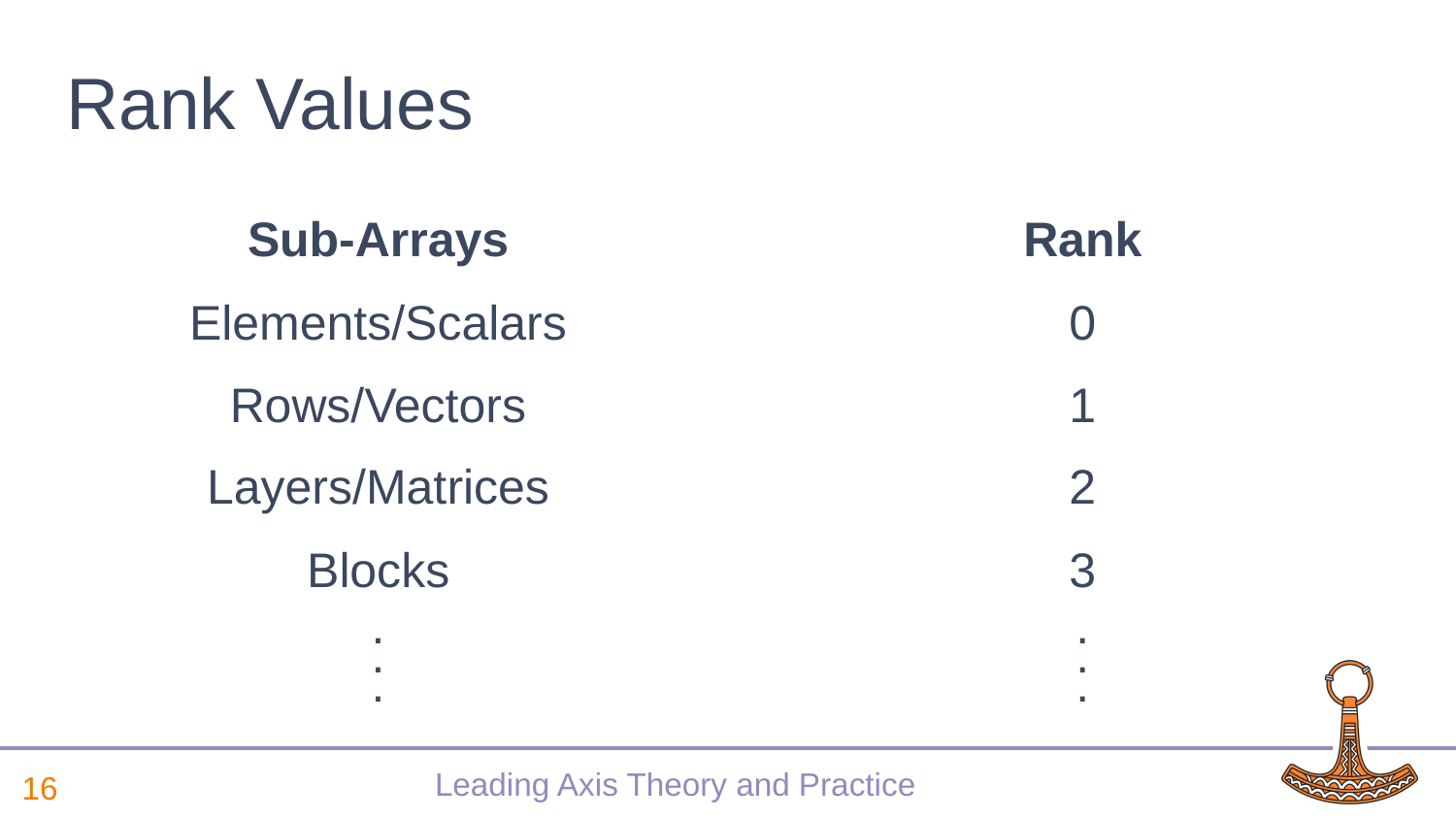

# Rank Values
Rank
0
1
2
3
.
.
.
Sub-Arrays
Elements/Scalars
Rows/Vectors
Layers/Matrices
Blocks
.
.
.